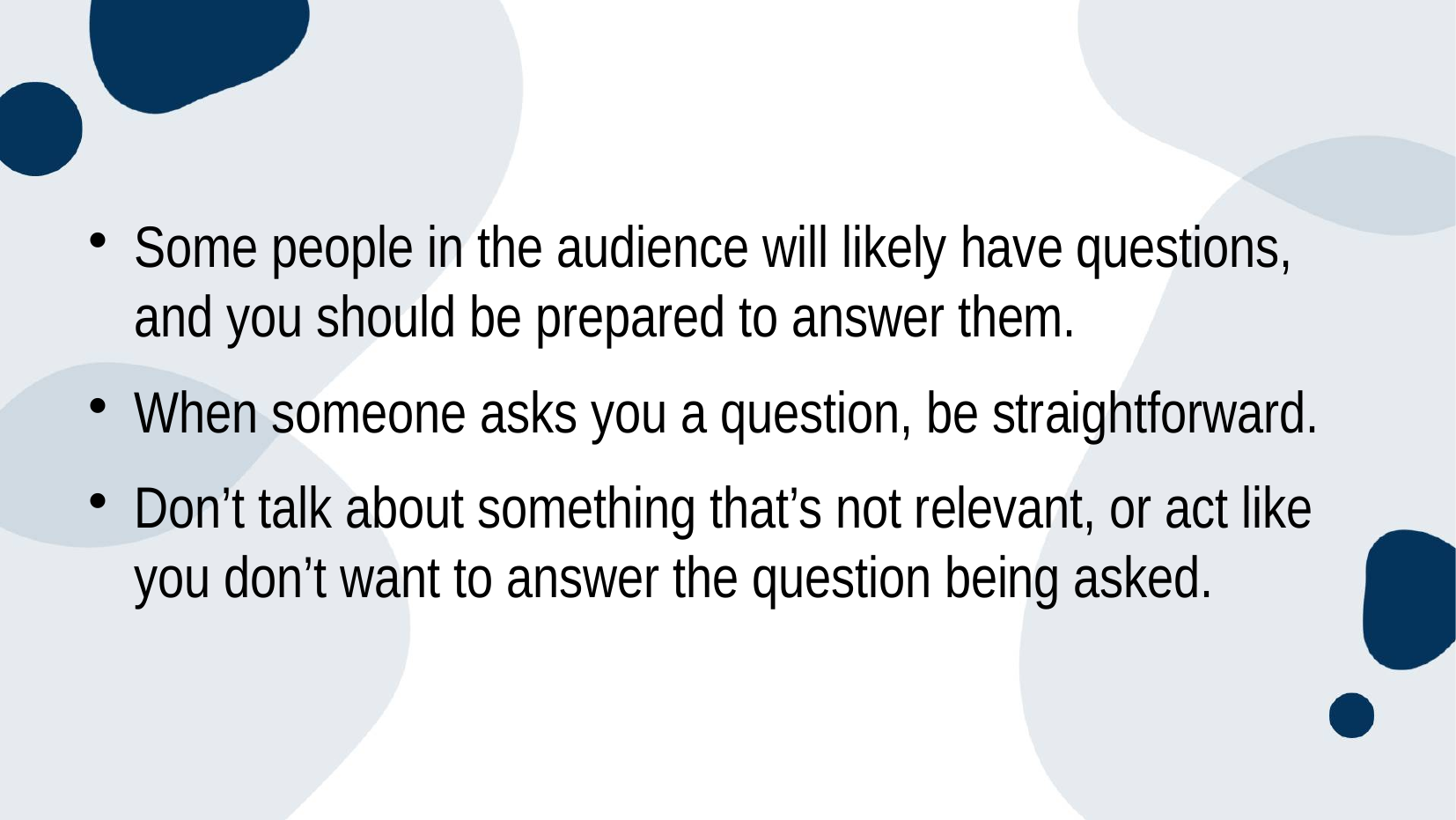

#
Some people in the audience will likely have questions, and you should be prepared to answer them.
When someone asks you a question, be straightforward.
Don’t talk about something that’s not relevant, or act like you don’t want to answer the question being asked.